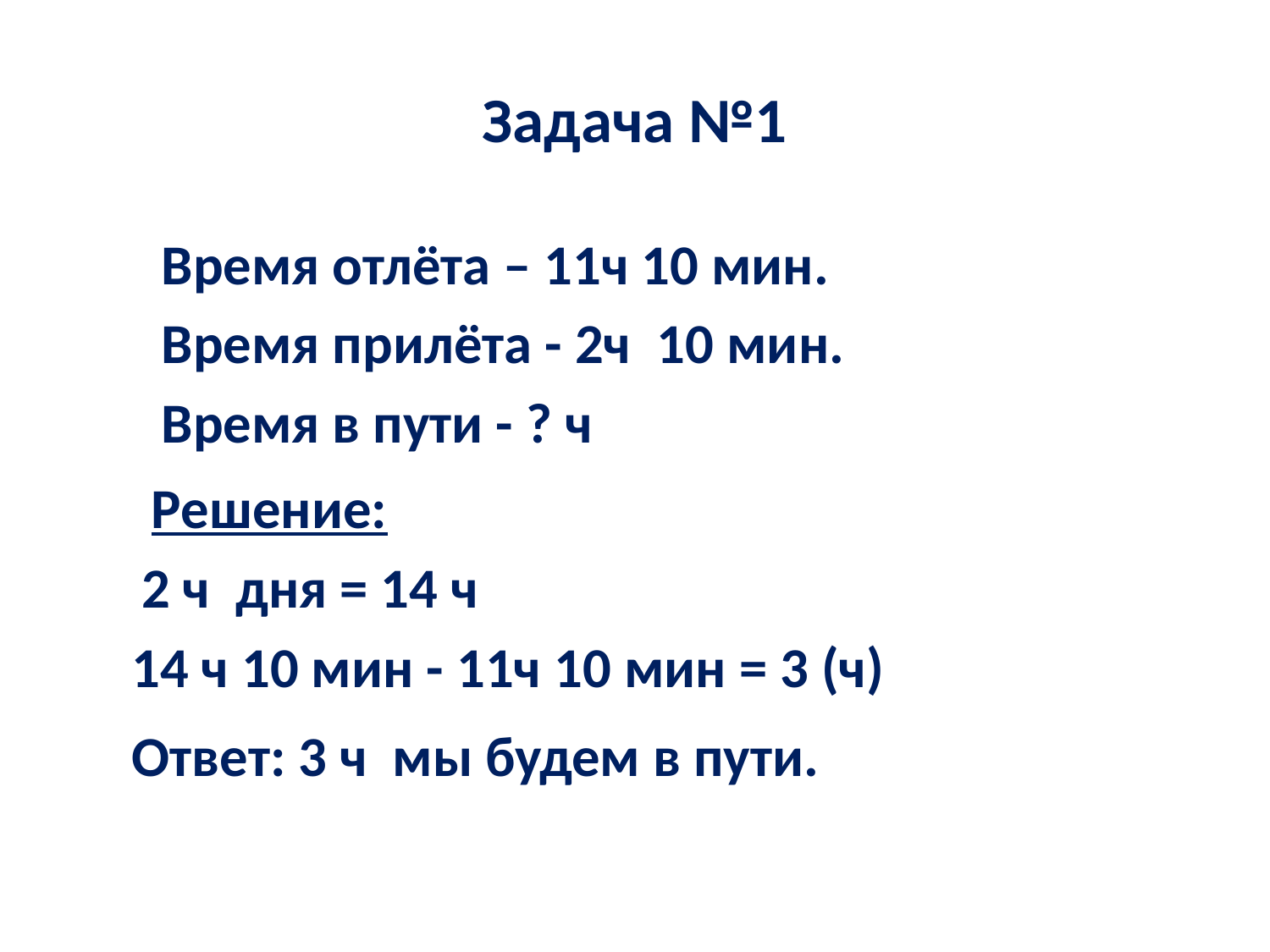

# Задача №1
Время отлёта – 11ч 10 мин.
Время прилёта - 2ч  10 мин.
Время в пути - ? ч

Решение:
2 ч  дня = 14 ч
14 ч 10 мин - 11ч 10 мин = 3 (ч)
Ответ: 3 ч  мы будем в пути.